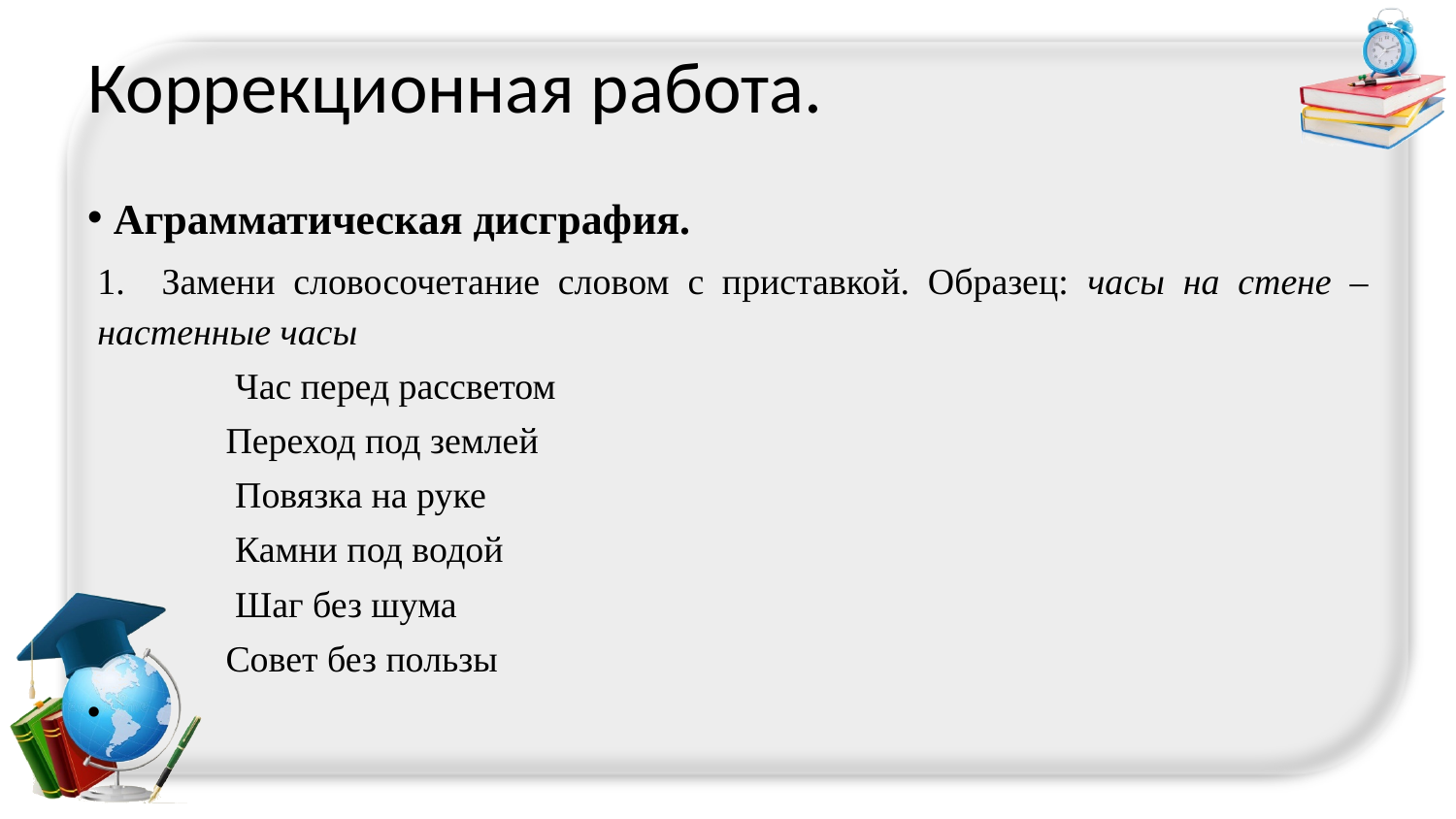

# Коррекционная работа.

Аграмматическая дисграфия.
1.  Замени словосочетание словом с приставкой. Образец: часы на стене – настенные часы
                Час перед рассветом
               Переход под землей
                Повязка на руке
                Камни под водой
                Шаг без шума
               Совет без пользы